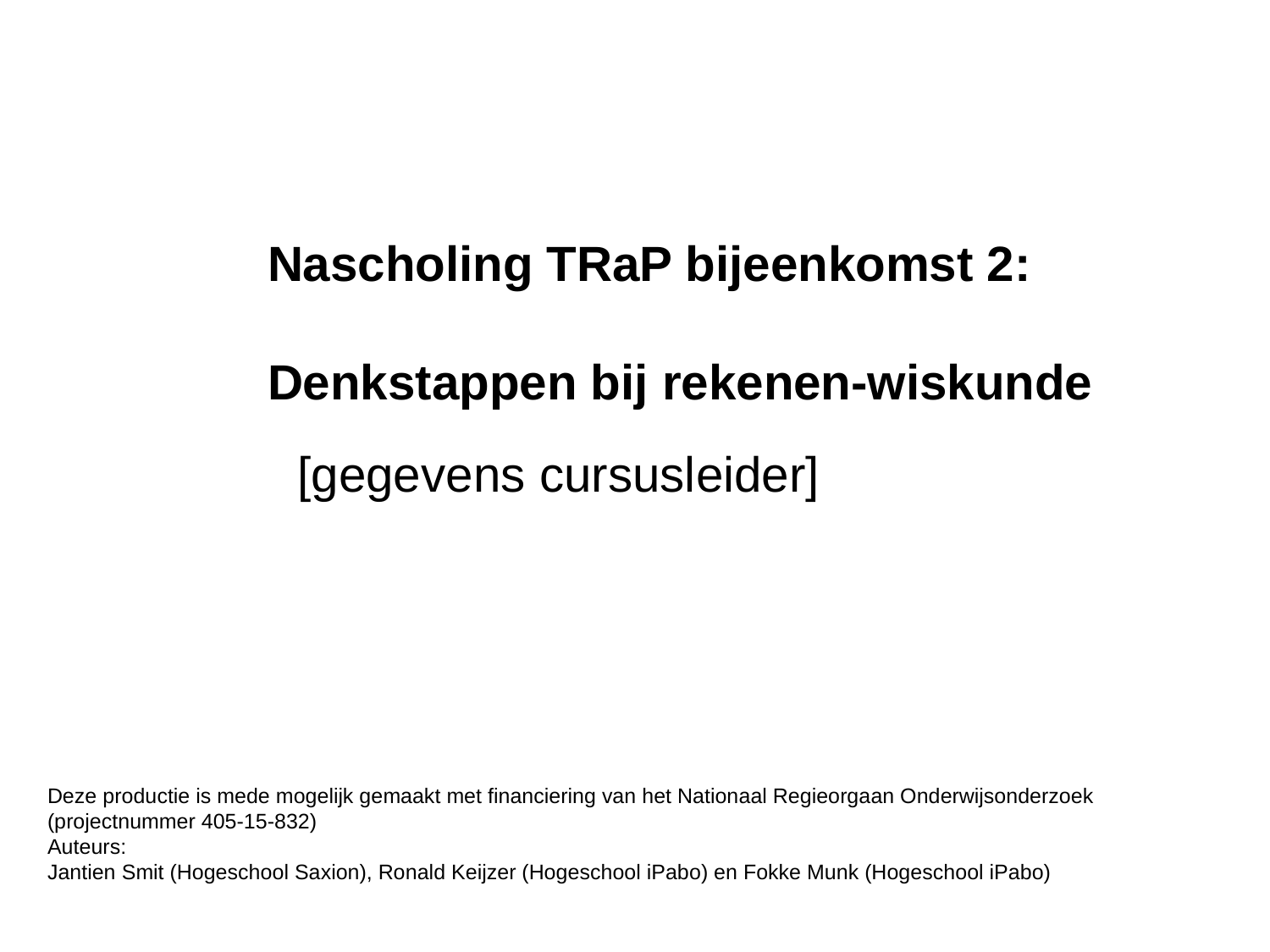

# Nascholing TRaP bijeenkomst 2: Denkstappen bij rekenen-wiskunde
[gegevens cursusleider]